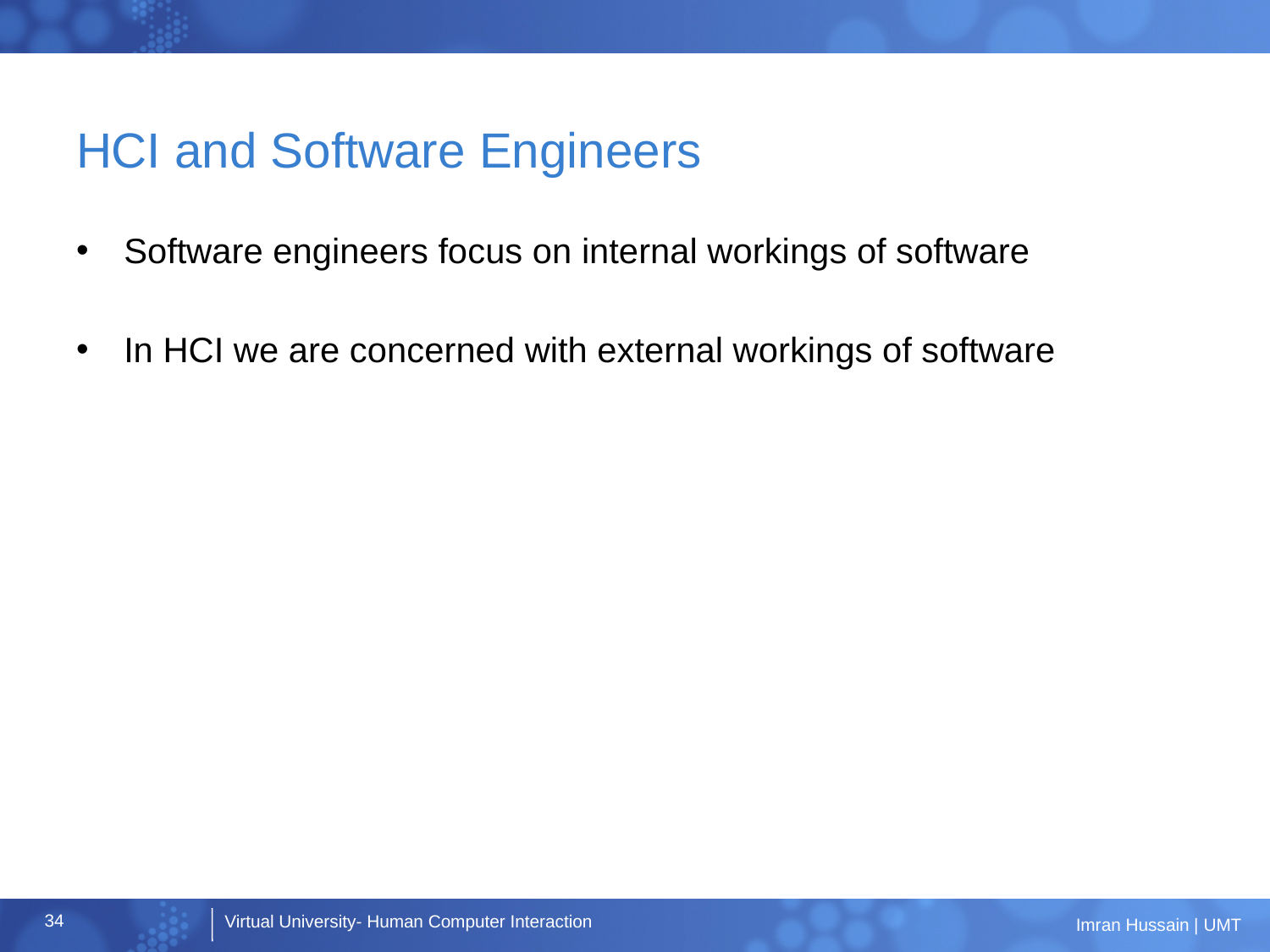

# HCI and Software Engineers
Software engineers focus on internal workings of software

In HCI we are concerned with external workings of software